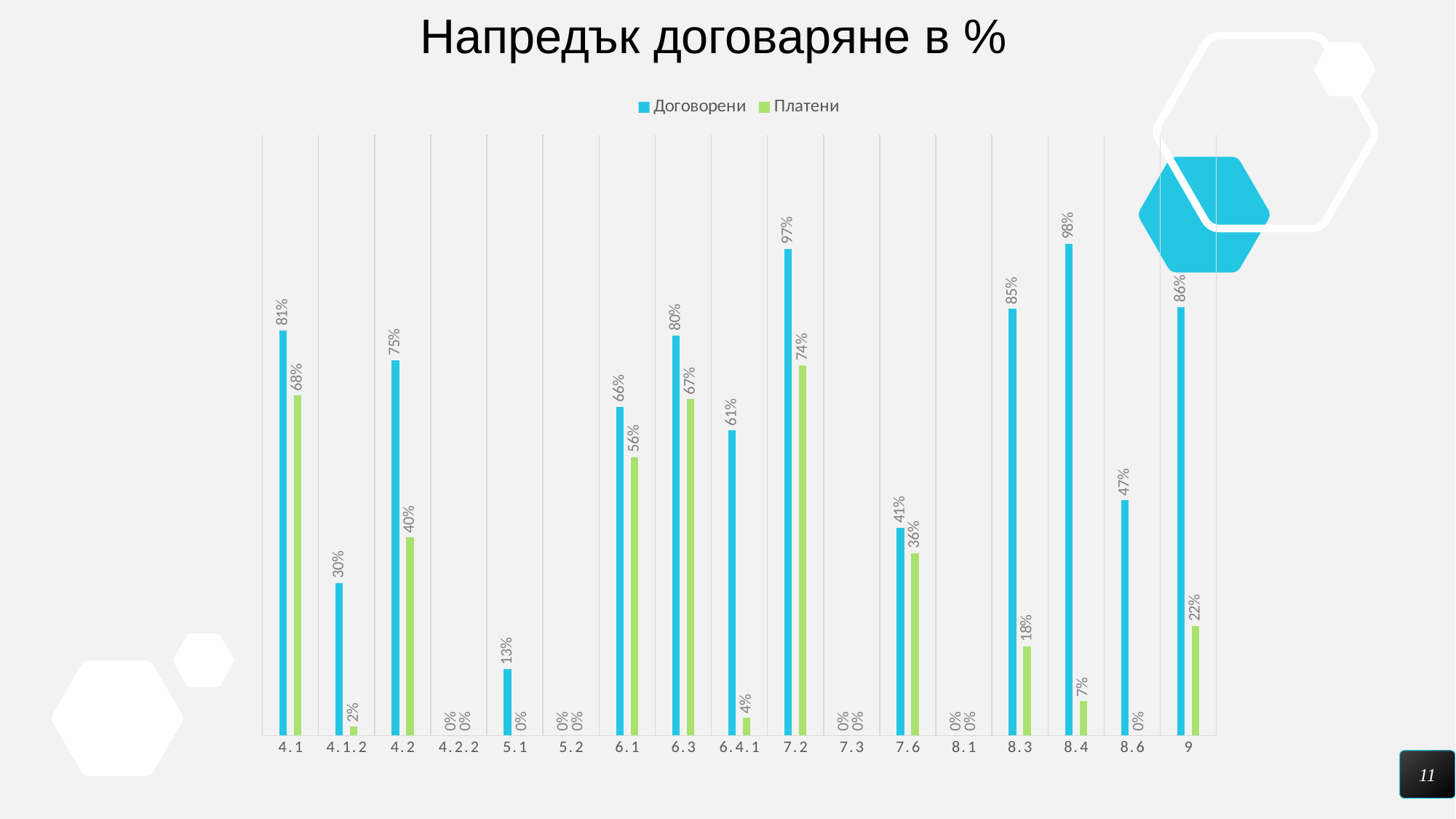

Напредък договаряне в %

### Chart

| Category | Договорени | Платени |
|---|---|---|
| 4.1 | 0.8086637310488857 | 0.6787211256163203 |
| 4.1.2 | 0.3043785593945386 | 0.017454888896646616 |
| 4.2 | 0.749246166163073 | 0.3953103338287558 |
| 4.2.2 | 0.0 | 0.0 |
| 5.1 | 0.13272491584646076 | 0.0 |
| 5.2 | 0.0 | 0.0 |
| 6.1 | 0.6563351839547966 | 0.5560810951416771 |
| 6.3 | 0.7984950371181244 | 0.6713707121436518 |
| 6.4.1 | 0.6091880676216809 | 0.03515020185254085 |
| 7.2 | 0.9718198046845182 | 0.7389327923418609 |
| 7.3 | 0.0 | 0.0 |
| 7.6 | 0.41471572020384684 | 0.36418038977478234 |
| 8.1 | 0.0 | 0.0 |
| 8.3 | 0.851438386495048 | 0.17828365709738755 |
| 8.4 | 0.9813365558282208 | 0.06870115926380367 |
| 8.6 | 0.4695612324324325 | 0.0 |
| 9 | 0.8556883972451895 | 0.2184079970778735 |
11